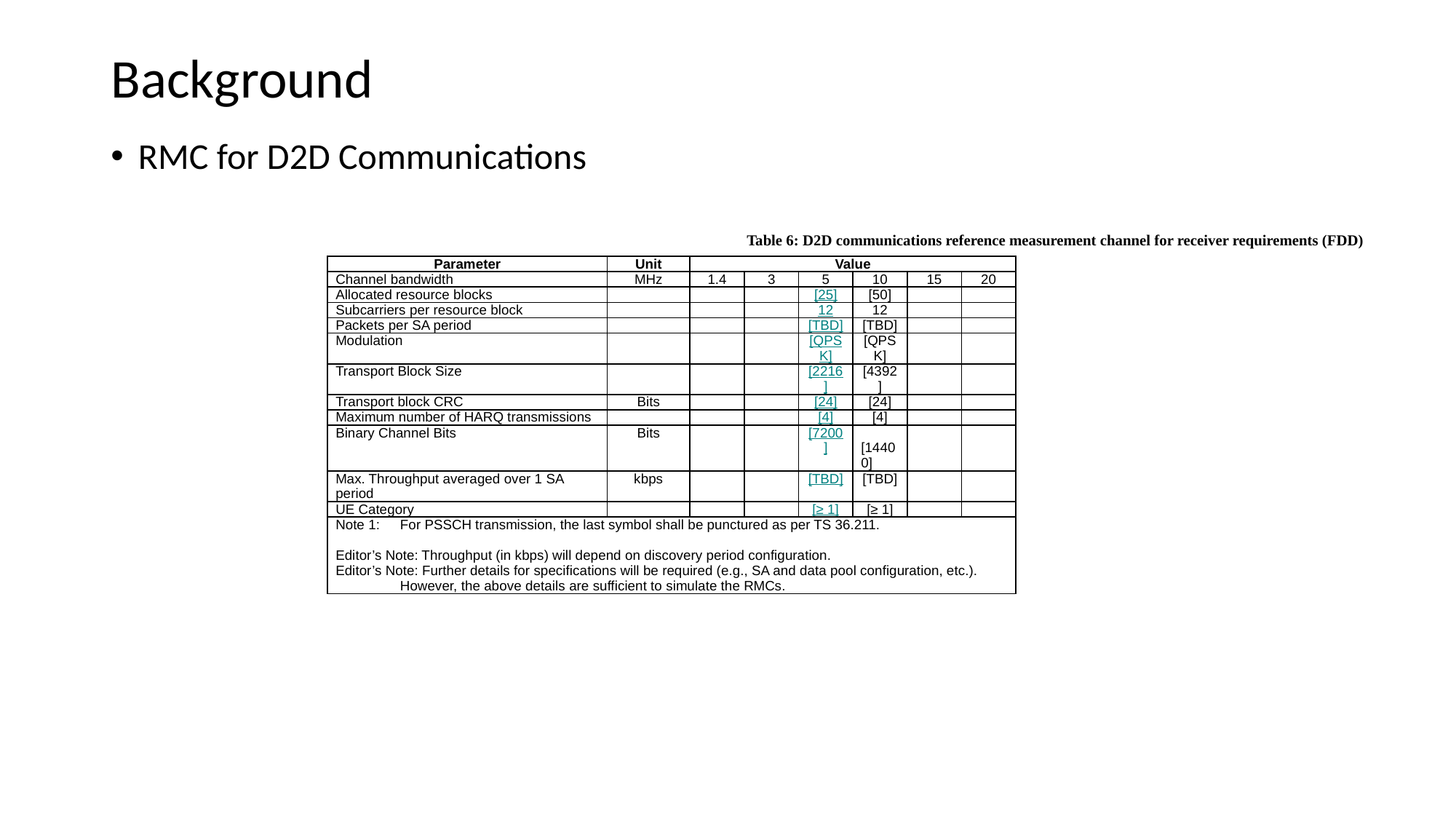

# Background
RMC for D2D Communications
Table 6: D2D communications reference measurement channel for receiver requirements (FDD)

| Parameter | Unit | Value |  |  |  |  |  |
| --- | --- | --- | --- | --- | --- | --- | --- |
| Channel bandwidth | MHz | 1.4 | 3 | 5 | 10 | 15 | 20 |
| Allocated resource blocks |  |  |  | [25] | [50] |  |  |
| Subcarriers per resource block |  |  |  | 12 | 12 |  |  |
| Packets per SA period |  |  |  | [TBD] | [TBD] |  |  |
| Modulation |  |  |  | [QPSK] | [QPSK] |  |  |
| Transport Block Size |  |  |  | [2216] | [4392] |  |  |
| Transport block CRC | Bits |  |  | [24] | [24] |  |  |
| Maximum number of HARQ transmissions |  |  |  | [4] | [4] |  |  |
| Binary Channel Bits | Bits |  |  | [7200] | [14400] |  |  |
| Max. Throughput averaged over 1 SA period | kbps |  |  | [TBD] | [TBD] |  |  |
| UE Category |  |  |  | [≥ 1] | [≥ 1] |  |  |
| Note 1: For PSSCH transmission, the last symbol shall be punctured as per TS 36.211.   Editor’s Note: Throughput (in kbps) will depend on discovery period configuration. Editor’s Note: Further details for specifications will be required (e.g., SA and data pool configuration, etc.). However, the above details are sufficient to simulate the RMCs. |  |  |  |  |  |  |  |